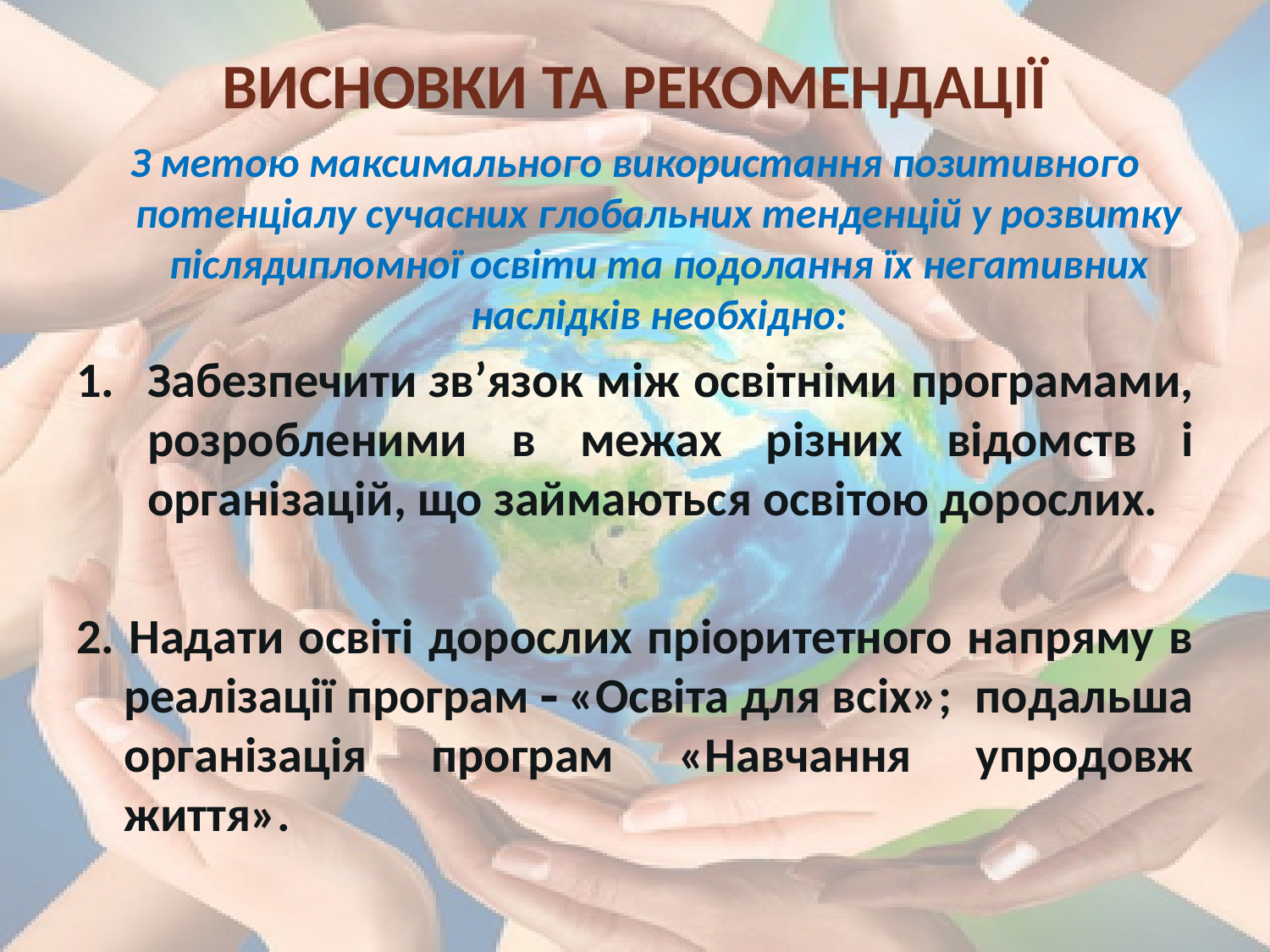

# ВИСНОВКИ ТА РЕКОМЕНДАЦІЇ
З метою максимального використання позитивного потенціалу сучасних глобальних тенденцій у розвитку післядипломної освіти та подолання їх негативних наслідків необхідно:
Забезпечити зв’язок між освітніми програмами, розробленими в межах різних відомств і організацій, що займаються освітою дорослих.

2. Надати освіті дорослих пріоритетного напряму в реалізації програм − «Освіта для всіх»;  подальша організація програм «Навчання упродовж життя».